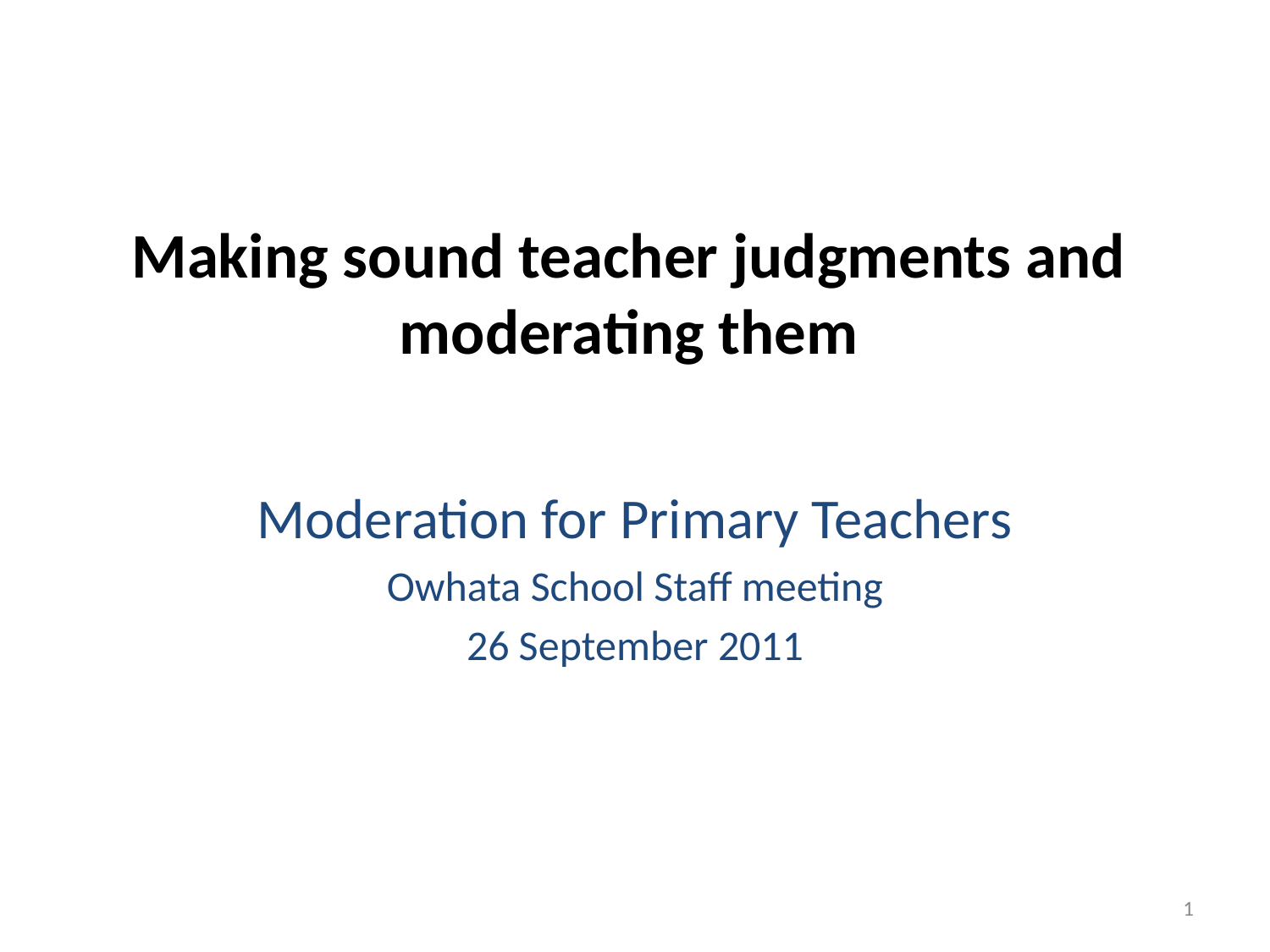

# Making sound teacher judgments and moderating them
Moderation for Primary Teachers
Owhata School Staff meeting
26 September 2011
1